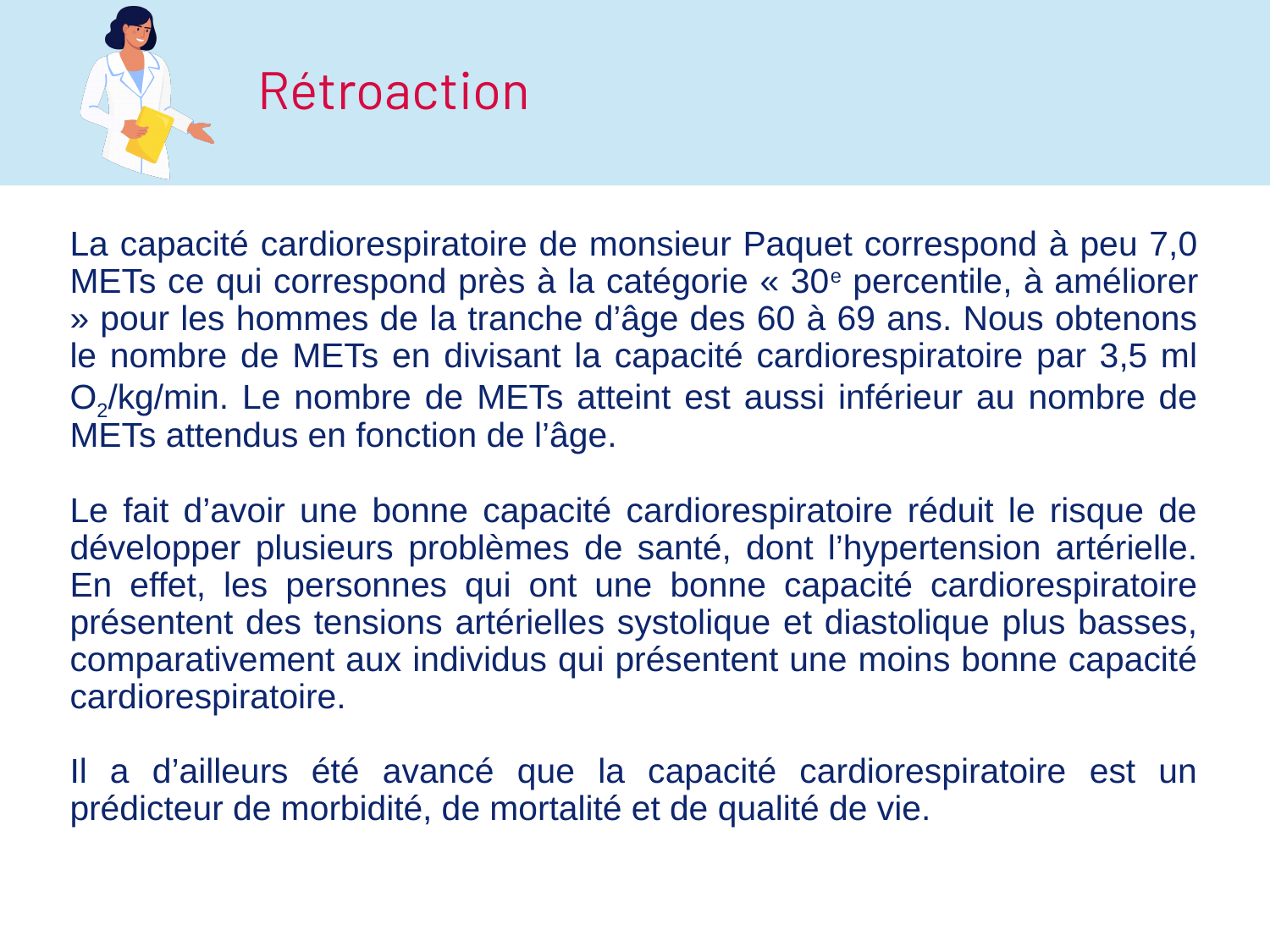

La capacité cardiorespiratoire de monsieur Paquet correspond à peu 7,0 METs ce qui correspond près à la catégorie « 30e percentile, à améliorer » pour les hommes de la tranche d’âge des 60 à 69 ans. Nous obtenons le nombre de METs en divisant la capacité cardiorespiratoire par 3,5 ml O2/kg/min. Le nombre de METs atteint est aussi inférieur au nombre de METs attendus en fonction de l’âge.

Le fait d’avoir une bonne capacité cardiorespiratoire réduit le risque de développer plusieurs problèmes de santé, dont l’hypertension artérielle. En effet, les personnes qui ont une bonne capacité cardiorespiratoire présentent des tensions artérielles systolique et diastolique plus basses, comparativement aux individus qui présentent une moins bonne capacité cardiorespiratoire.

Il a d’ailleurs été avancé que la capacité cardiorespiratoire est un prédicteur de morbidité, de mortalité et de qualité de vie.